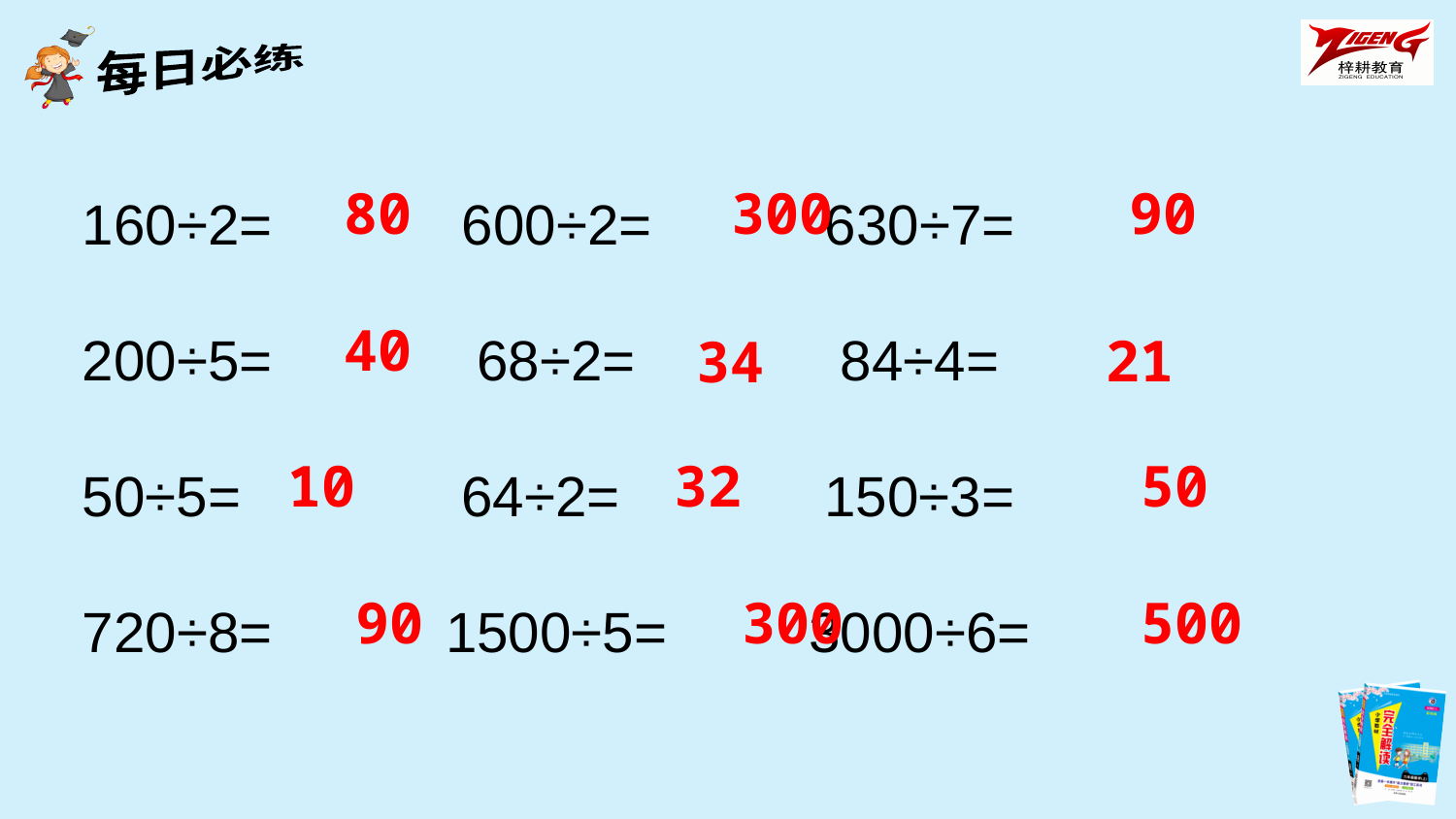

160÷2=            600÷2=           630÷7=
200÷5=             68÷2=             84÷4=
50÷5=              64÷2=             150÷3=
720÷8=           1500÷5=         3000÷6=
80
300
90
40
21
34
10
32
50
90
300
500